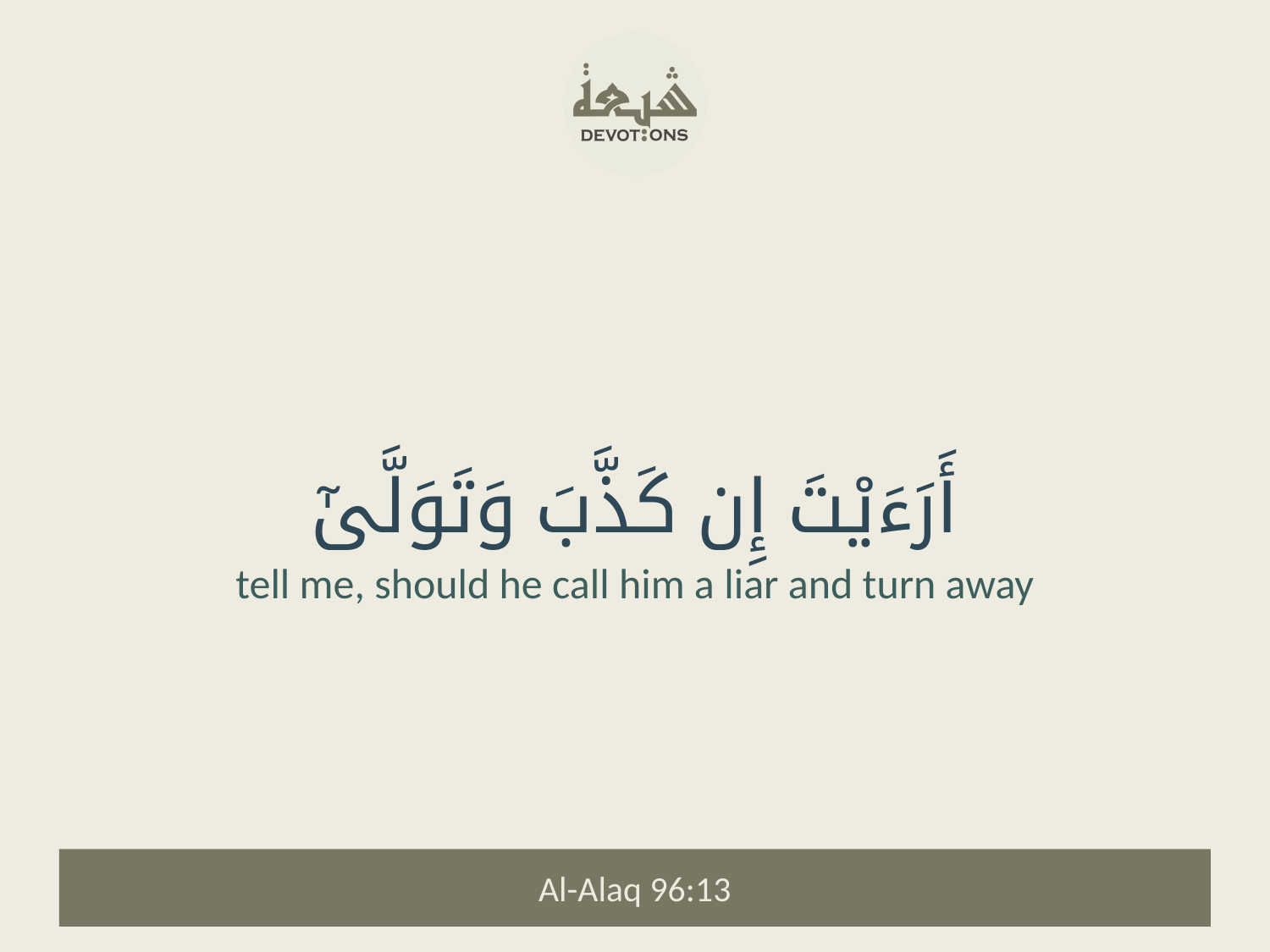

أَرَءَيْتَ إِن كَذَّبَ وَتَوَلَّىٰٓ
tell me, should he call him a liar and turn away
Al-Alaq 96:13